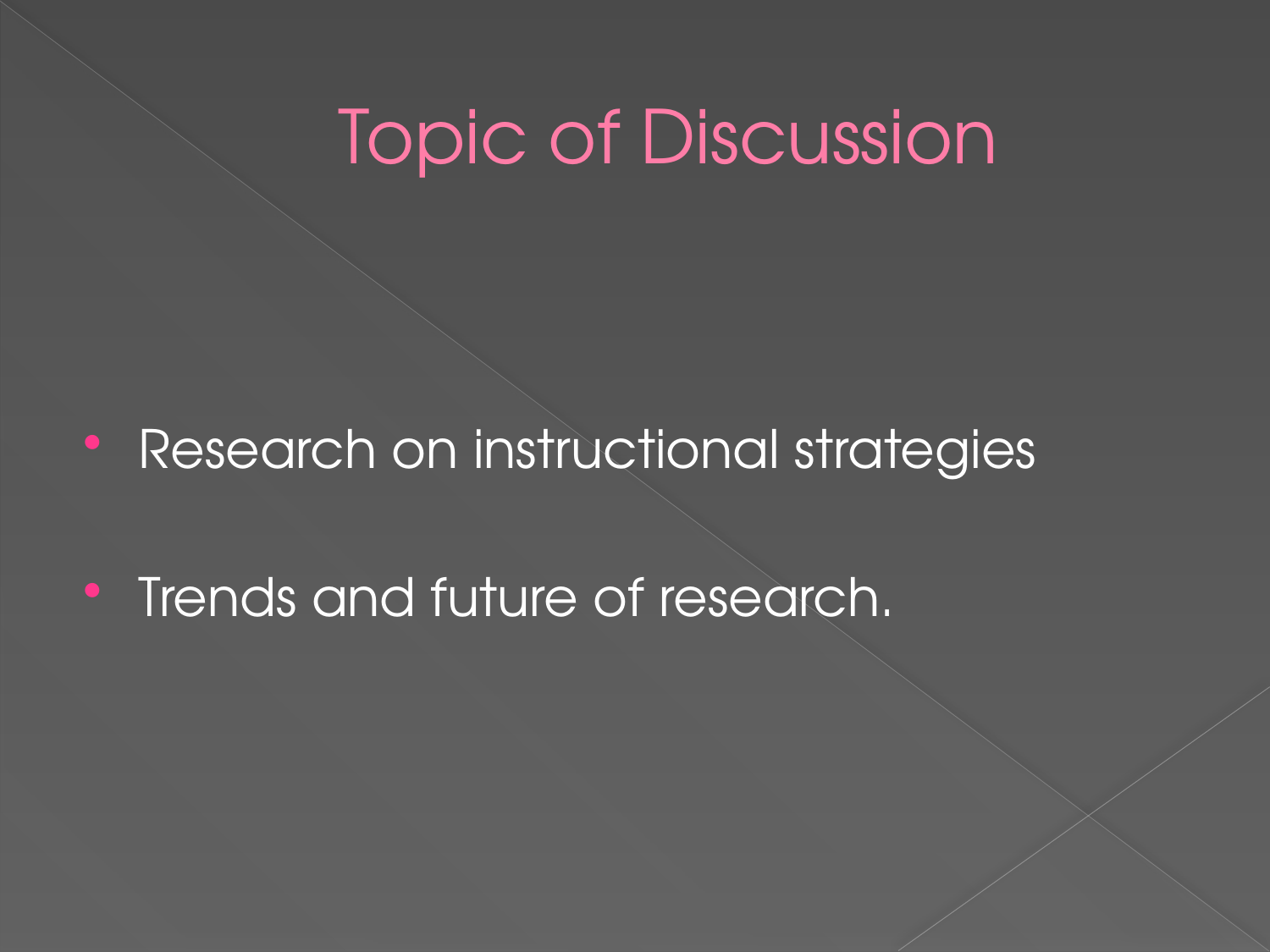

# Topic of Discussion

Research on instructional strategies

Trends and future of research.